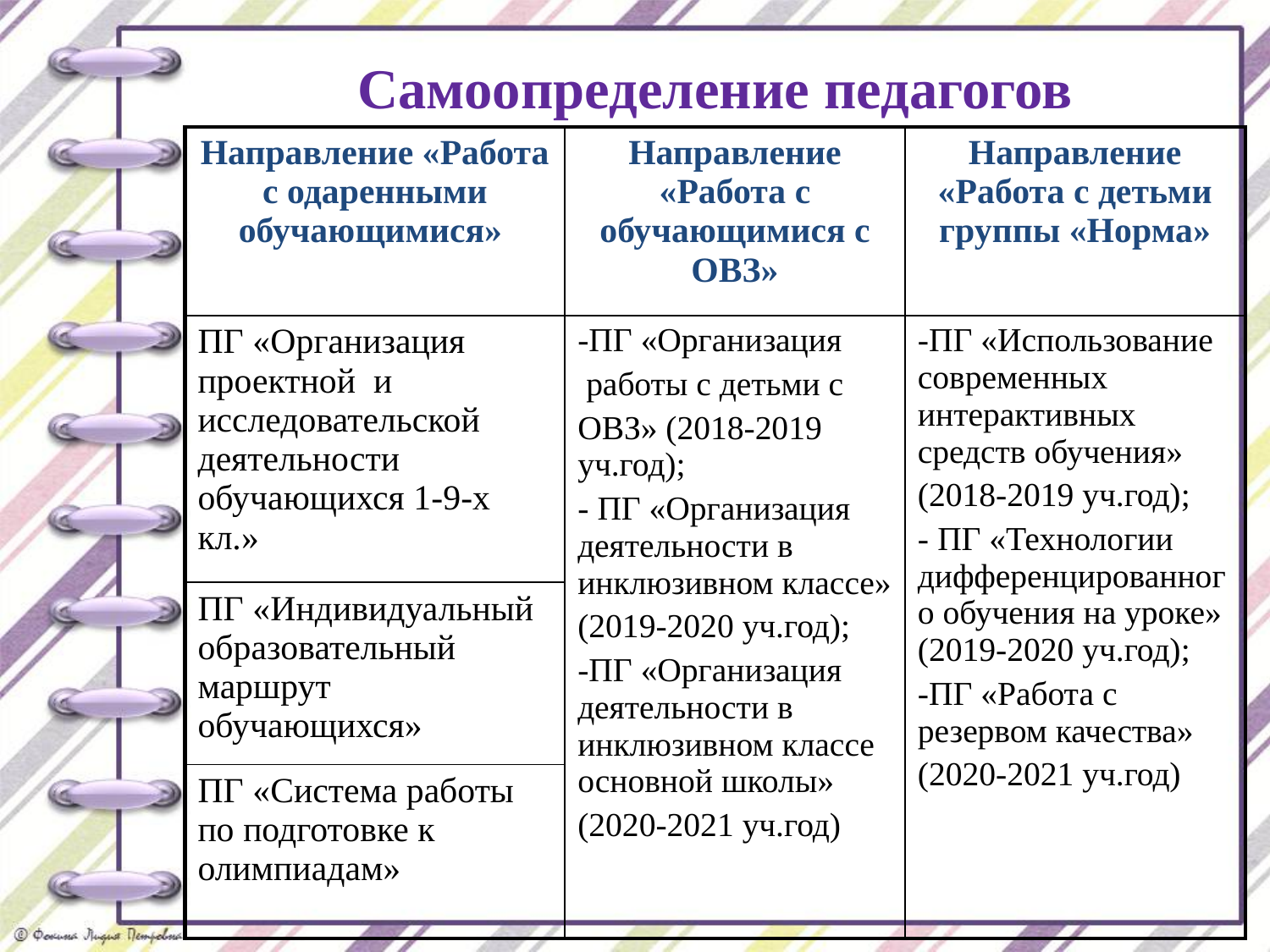

Самоопределение педагогов
| Направление «Работа с одаренными обучающимися» | Направление «Работа с обучающимися с ОВЗ» | Направление «Работа с детьми группы «Норма» |
| --- | --- | --- |
| ПГ «Организация проектной и исследовательской деятельности обучающихся 1-9-х кл.» | -ПГ «Организация работы с детьми с ОВЗ» (2018-2019 уч.год); - ПГ «Организация деятельности в инклюзивном классе» (2019-2020 уч.год); -ПГ «Организация деятельности в инклюзивном классе основной школы» (2020-2021 уч.год) | -ПГ «Использование современных интерактивных средств обучения» (2018-2019 уч.год); - ПГ «Технологии дифференцированного обучения на уроке» (2019-2020 уч.год); -ПГ «Работа с резервом качества» (2020-2021 уч.год) |
| ПГ «Индивидуальный образовательный маршрут обучающихся» |  |  |
| ПГ «Система работы по подготовке к олимпиадам» |  |  |